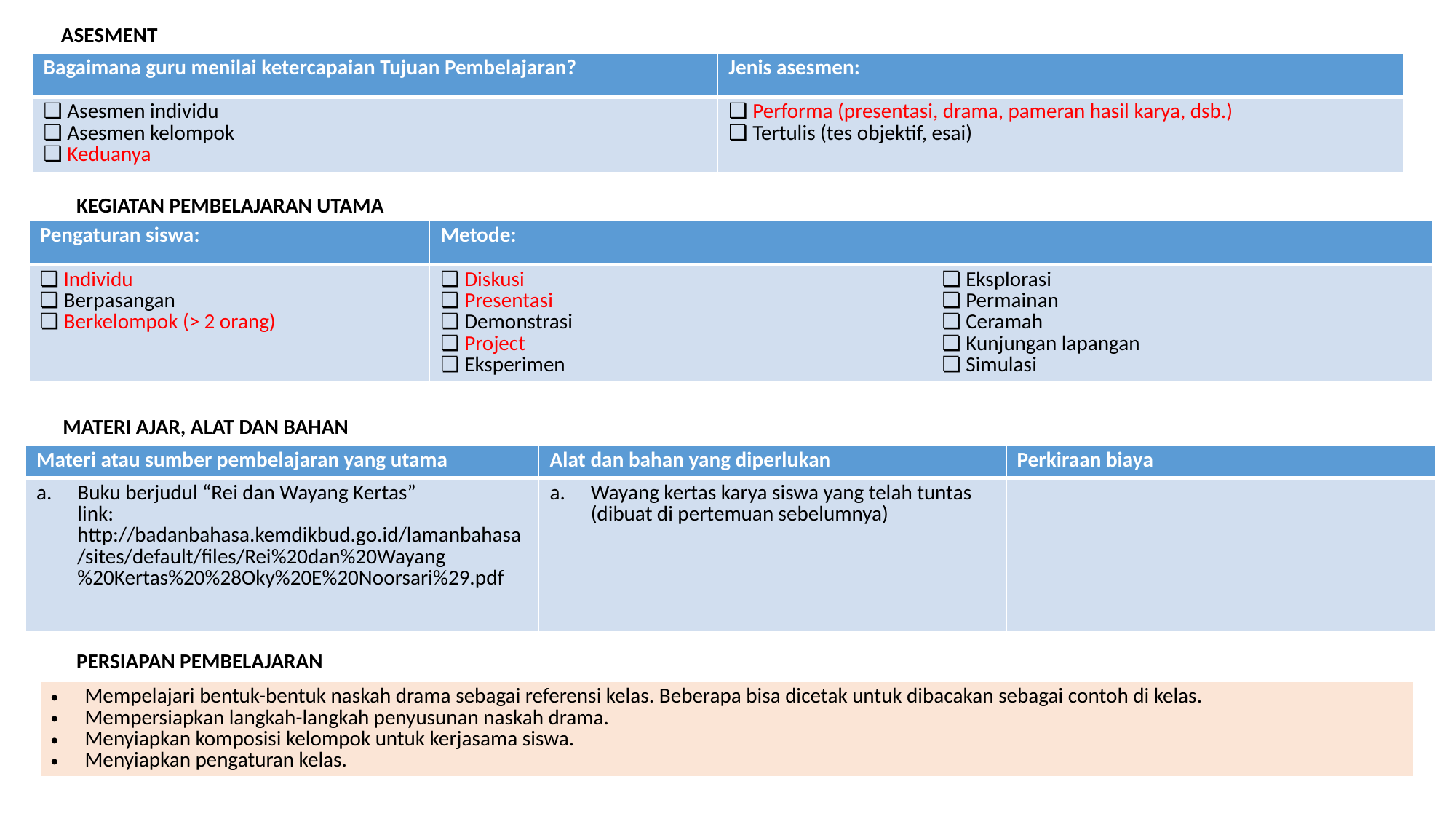

ASESMENT
| Bagaimana guru menilai ketercapaian Tujuan Pembelajaran? | Jenis asesmen: |
| --- | --- |
| ❏ Asesmen individu ❏ Asesmen kelompok ❏ Keduanya | ❏ Performa (presentasi, drama, pameran hasil karya, dsb.) ❏ Tertulis (tes objektif, esai) |
KEGIATAN PEMBELAJARAN UTAMA
| Pengaturan siswa: | Metode: |  |
| --- | --- | --- |
| ❏ Individu ❏ Berpasangan ❏ Berkelompok (> 2 orang) | ❏ Diskusi ❏ Presentasi ❏ Demonstrasi ❏ Project ❏ Eksperimen | ❏ Eksplorasi ❏ Permainan ❏ Ceramah ❏ Kunjungan lapangan ❏ Simulasi |
MATERI AJAR, ALAT DAN BAHAN
| Materi atau sumber pembelajaran yang utama | Alat dan bahan yang diperlukan | Perkiraan biaya |
| --- | --- | --- |
| Buku berjudul “Rei dan Wayang Kertas” link: http://badanbahasa.kemdikbud.go.id/lamanbahasa/sites/default/files/Rei%20dan%20Wayang%20Kertas%20%28Oky%20E%20Noorsari%29.pdf | Wayang kertas karya siswa yang telah tuntas (dibuat di pertemuan sebelumnya) |  |
PERSIAPAN PEMBELAJARAN

| Mempelajari bentuk-bentuk naskah drama sebagai referensi kelas. Beberapa bisa dicetak untuk dibacakan sebagai contoh di kelas. Mempersiapkan langkah-langkah penyusunan naskah drama. Menyiapkan komposisi kelompok untuk kerjasama siswa. Menyiapkan pengaturan kelas. |
| --- |